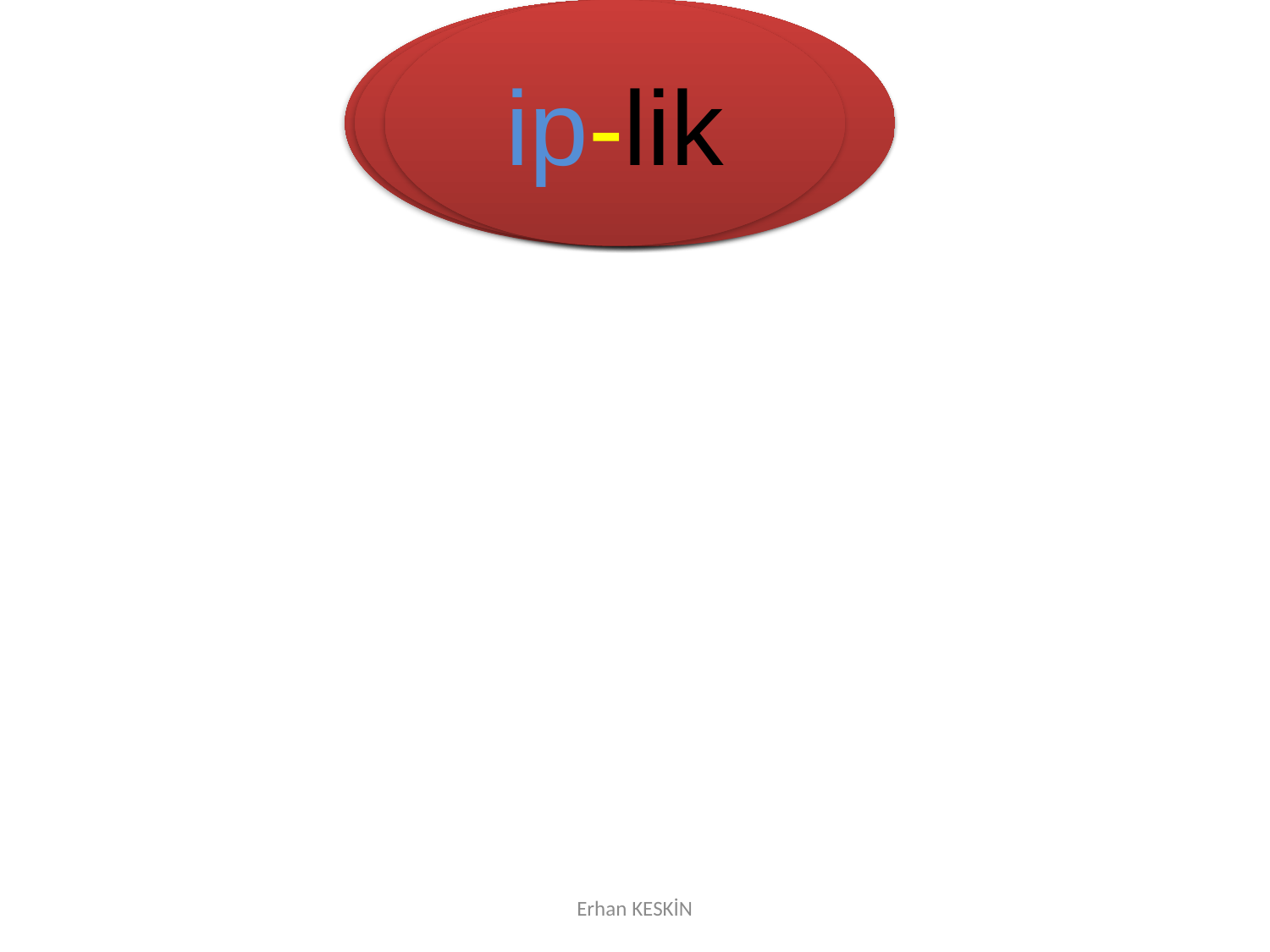

pe-şin
pe-ruk
sı-pa
ar-pa
ça-pa
la-pa
ip-lik
kü-pe
Erhan KESKİN